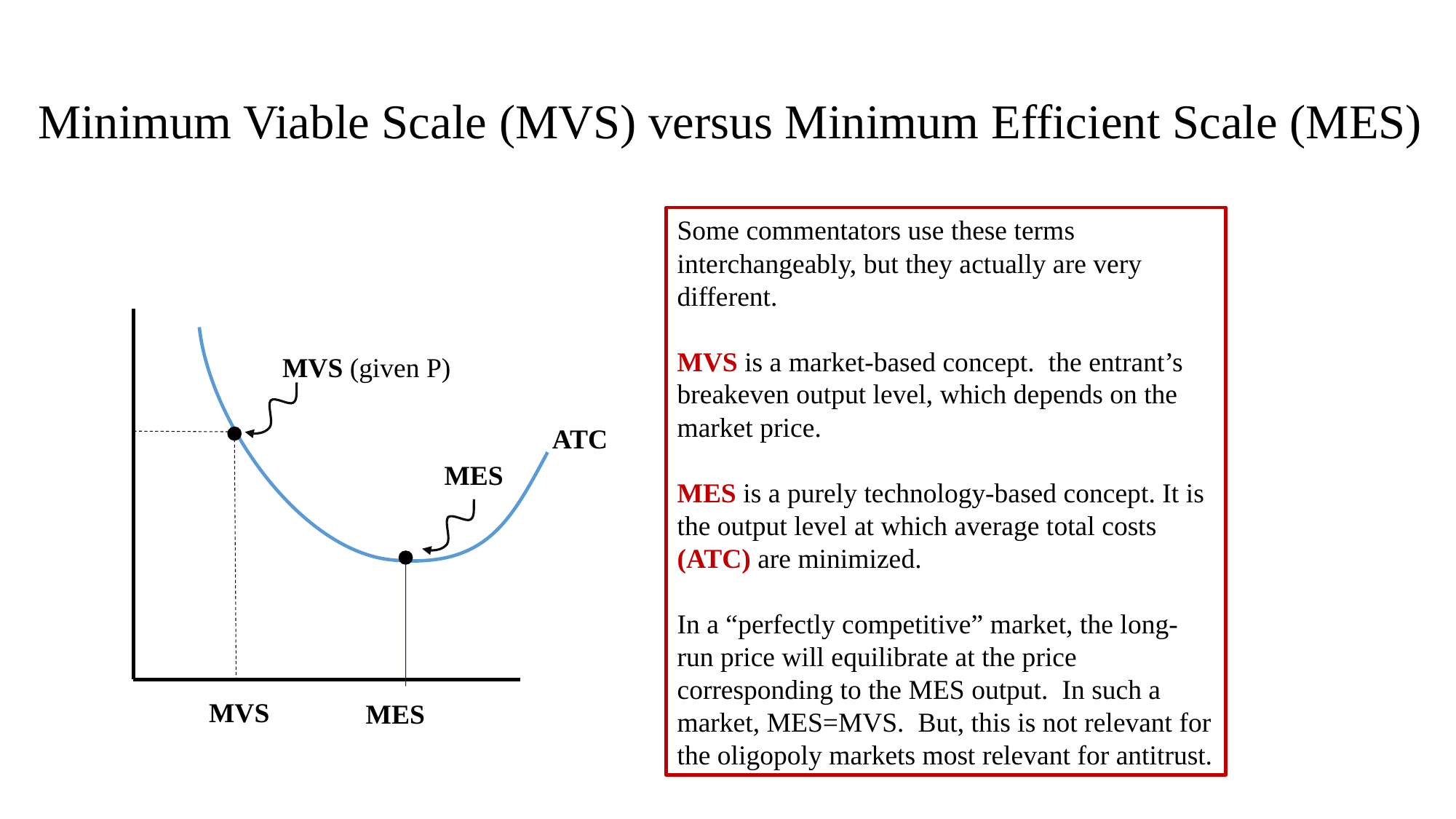

# Minimum Viable Scale (MVS) versus Minimum Efficient Scale (MES)
Some commentators use these terms interchangeably, but they actually are very different.

MVS is a market-based concept.  the entrant’s breakeven output level, which depends on the market price.

MES is a purely technology-based concept. It is the output level at which average total costs (ATC) are minimized.

In a “perfectly competitive” market, the long-run price will equilibrate at the price corresponding to the MES output.  In such a market, MES=MVS.  But, this is not relevant for the oligopoly markets most relevant for antitrust.

MVS (given P)

ATC

MES

MVS

MES